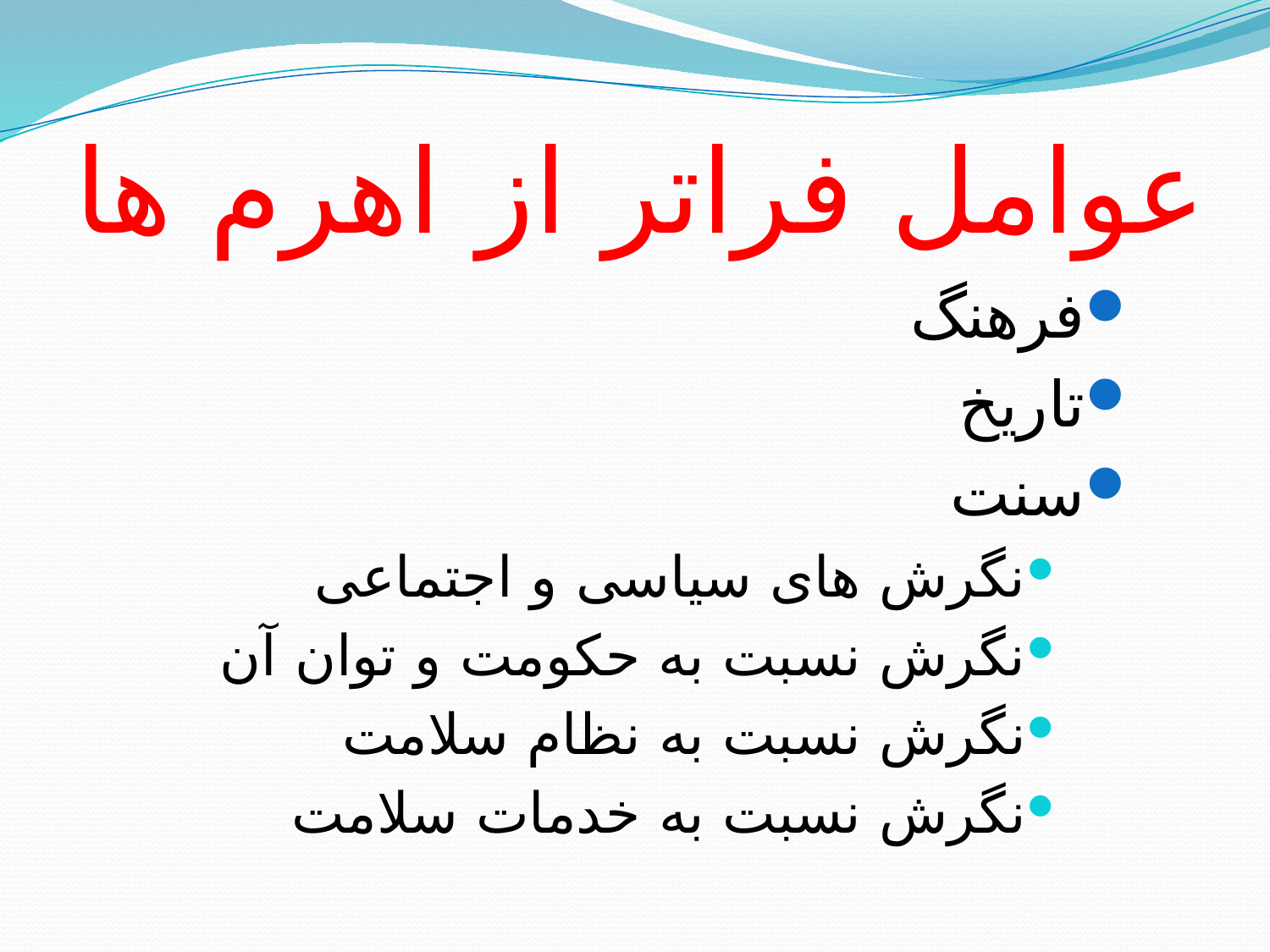

# عوامل فراتر از اهرم ها
فرهنگ
تاریخ
سنت
نگرش های سیاسی و اجتماعی
نگرش نسبت به حکومت و توان آن
نگرش نسبت به نظام سلامت
نگرش نسبت به خدمات سلامت